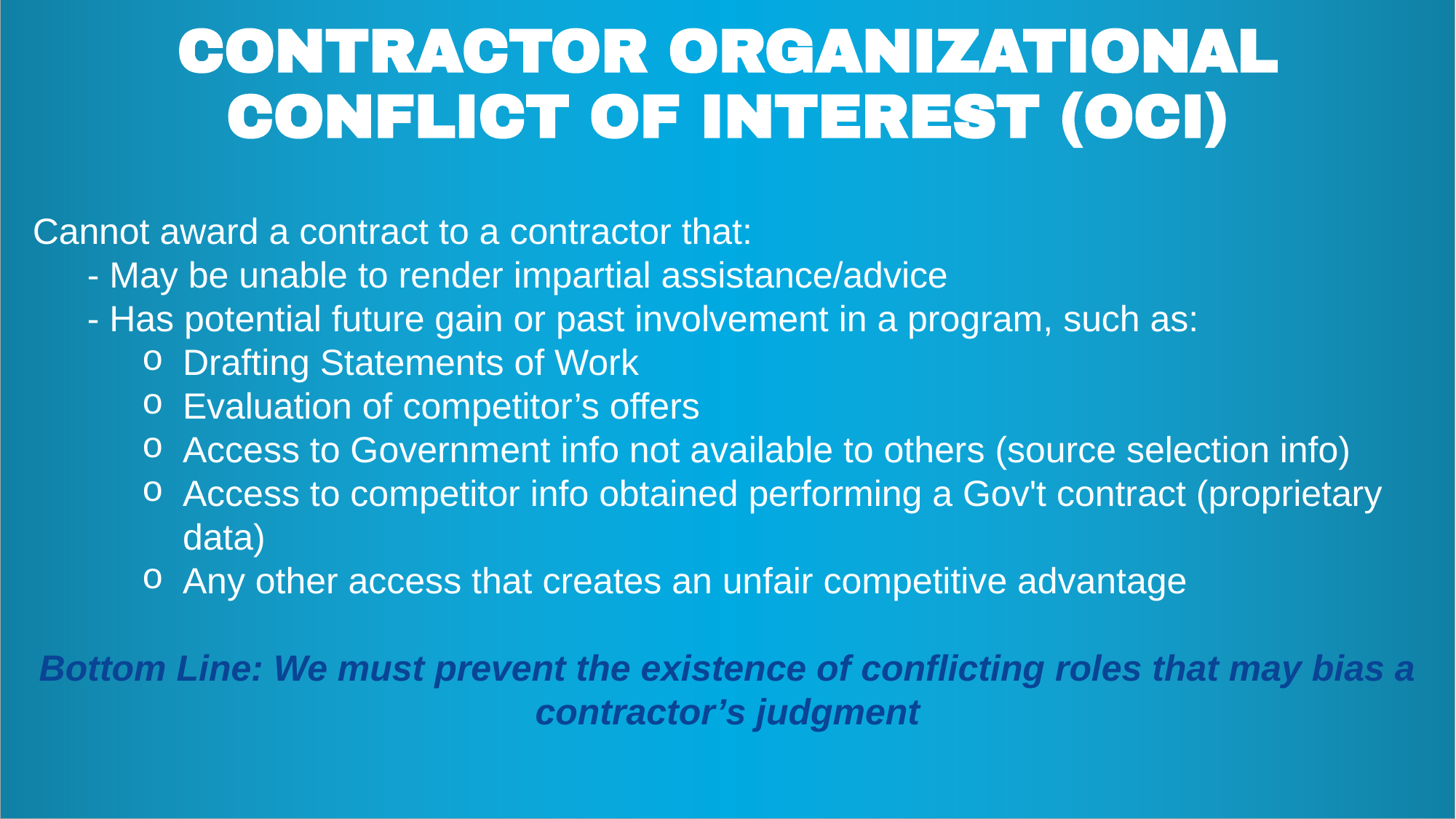

CONTRACTOR ORGANIZATIONAL CONFLICT OF INTEREST (OCI)
Cannot award a contract to a contractor that:
- May be unable to render impartial assistance/advice
- Has potential future gain or past involvement in a program, such as:
Drafting Statements of Work
Evaluation of competitor’s offers
Access to Government info not available to others (source selection info)
Access to competitor info obtained performing a Gov't contract (proprietary data)
Any other access that creates an unfair competitive advantage

Bottom Line: We must prevent the existence of conflicting roles that may bias a contractor’s judgment